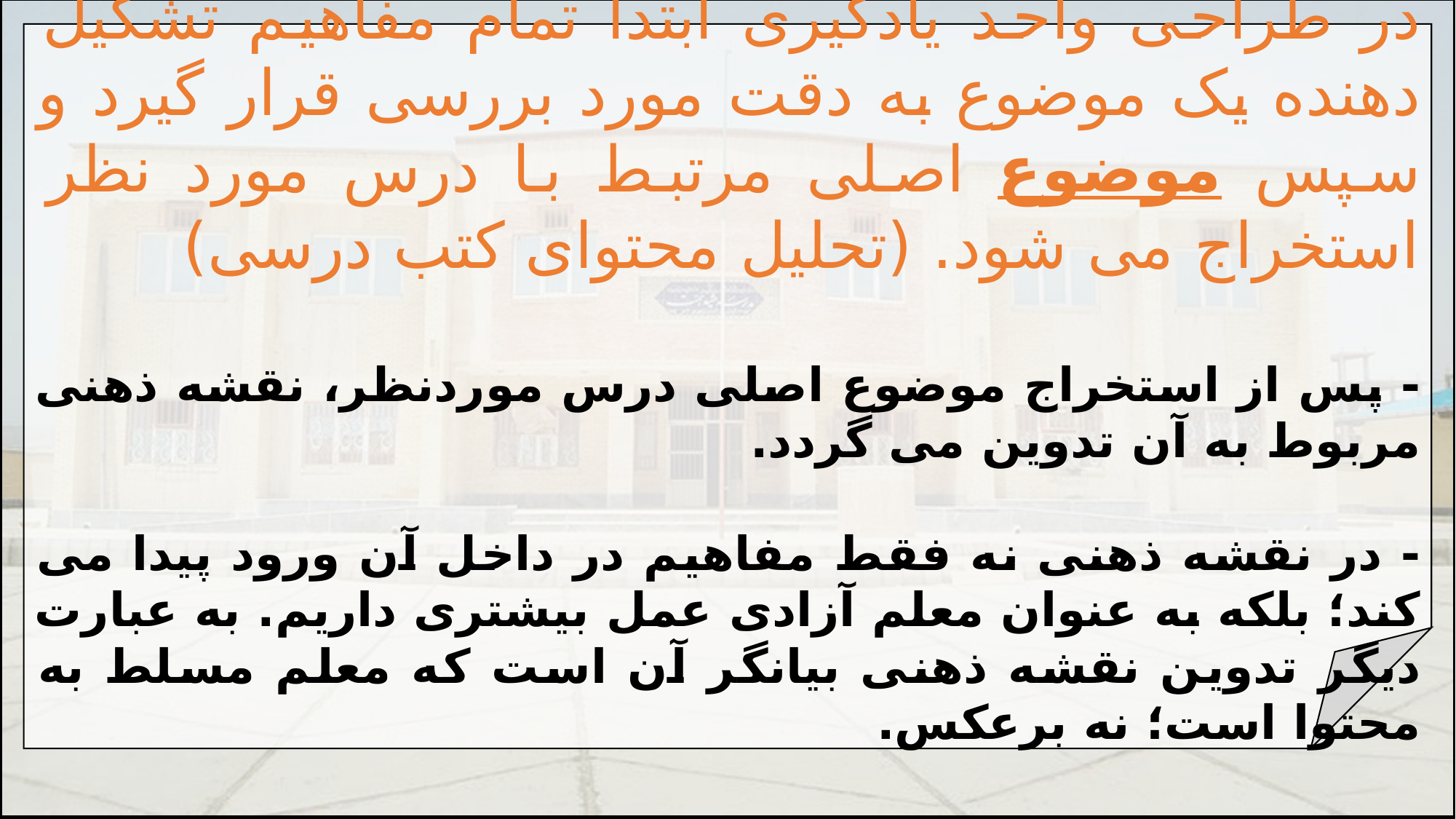

در طراحی واحد یادگیری ابتدا تمام مفاهیم تشکیل دهنده یک موضوع به دقت مورد بررسی قرار گیرد و سپس موضوع اصلی مرتبط با درس مورد نظر استخراج می شود. (تحلیل محتوای کتب درسی)

- پس از استخراج موضوع اصلی درس موردنظر، نقشه ذهنی مربوط به آن تدوین می گردد.

- در نقشه ذهنی نه فقط مفاهیم در داخل آن ورود پیدا می کند؛ بلکه به عنوان معلم آزادی عمل بیشتری داریم. به عبارت دیگر تدوین نقشه ذهنی بیانگر آن است که معلم مسلط به محتوا است؛ نه برعکس.